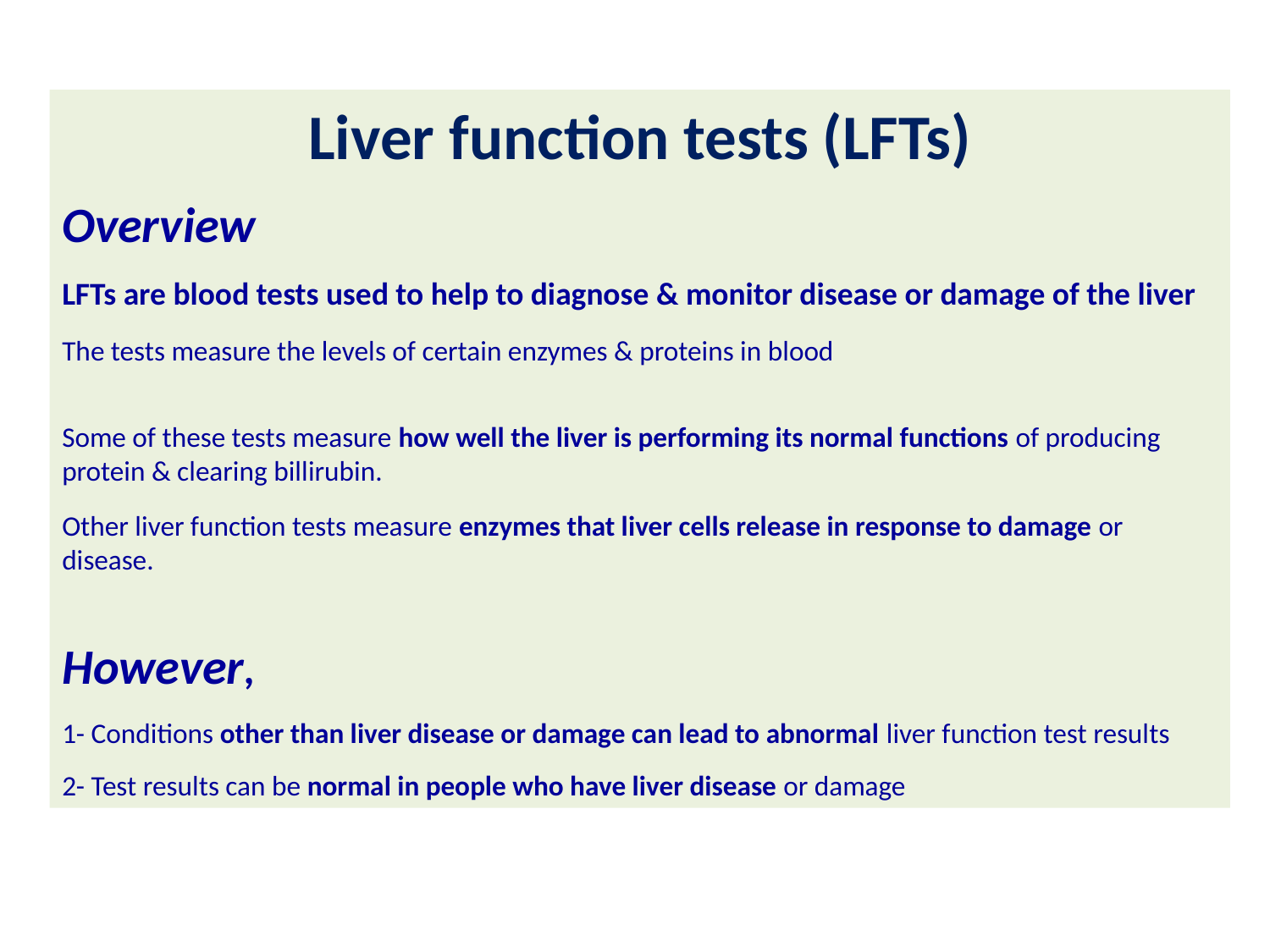

Liver function tests (LFTs)

Overview

LFTs are blood tests used to help to diagnose & monitor disease or damage of the liver

The tests measure the levels of certain enzymes & proteins in blood

Some of these tests measure how well the liver is performing its normal functions of producing protein & clearing billirubin.

Other liver function tests measure enzymes that liver cells release in response to damage or disease.

However,

1- Conditions other than liver disease or damage can lead to abnormal liver function test results

2- Test results can be normal in people who have liver disease or damage